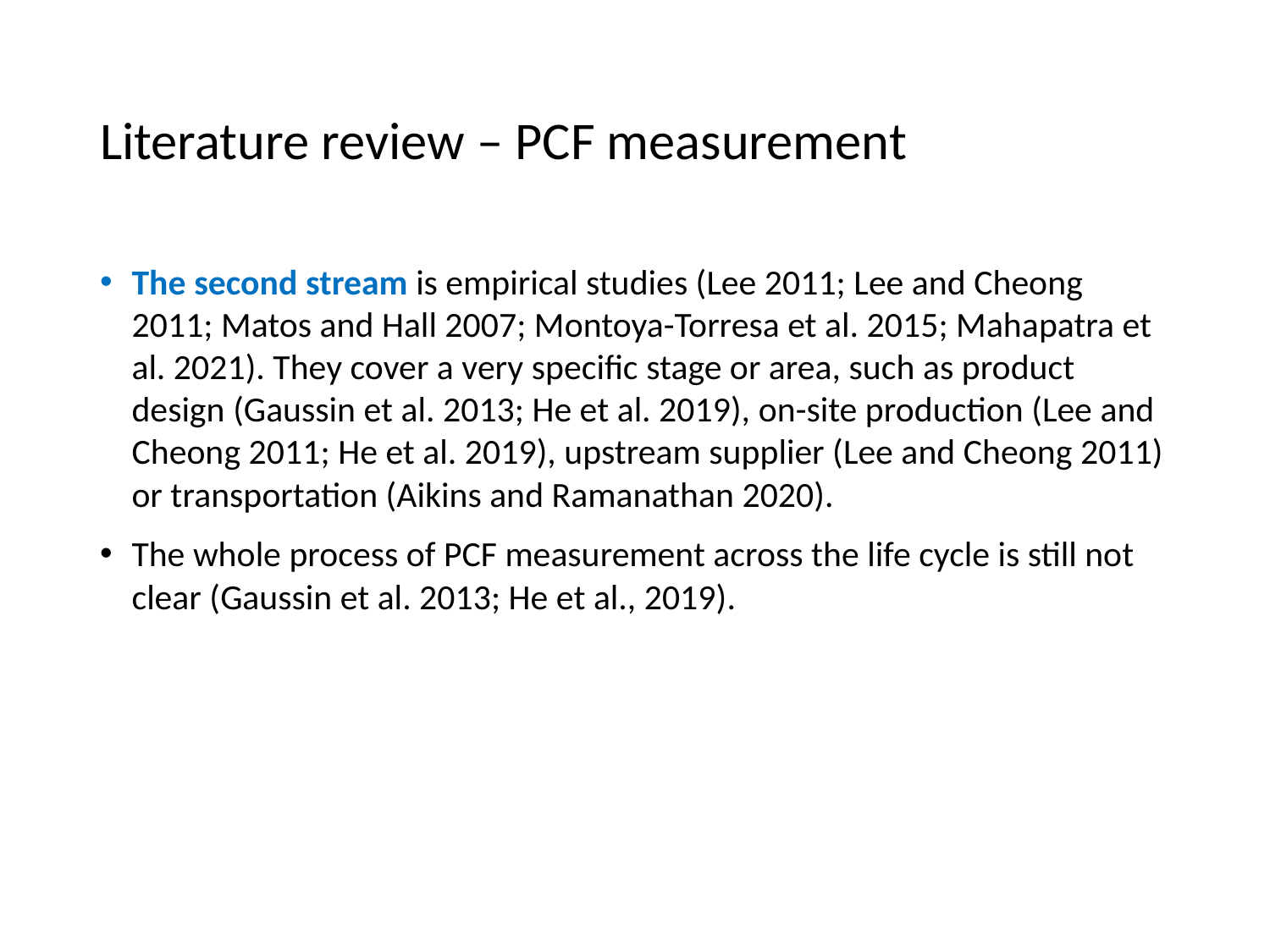

# Literature review – PCF measurement
The second stream is empirical studies (Lee 2011; Lee and Cheong 2011; Matos and Hall 2007; Montoya-Torresa et al. 2015; Mahapatra et al. 2021). They cover a very specific stage or area, such as product design (Gaussin et al. 2013; He et al. 2019), on-site production (Lee and Cheong 2011; He et al. 2019), upstream supplier (Lee and Cheong 2011) or transportation (Aikins and Ramanathan 2020).
The whole process of PCF measurement across the life cycle is still not clear (Gaussin et al. 2013; He et al., 2019).